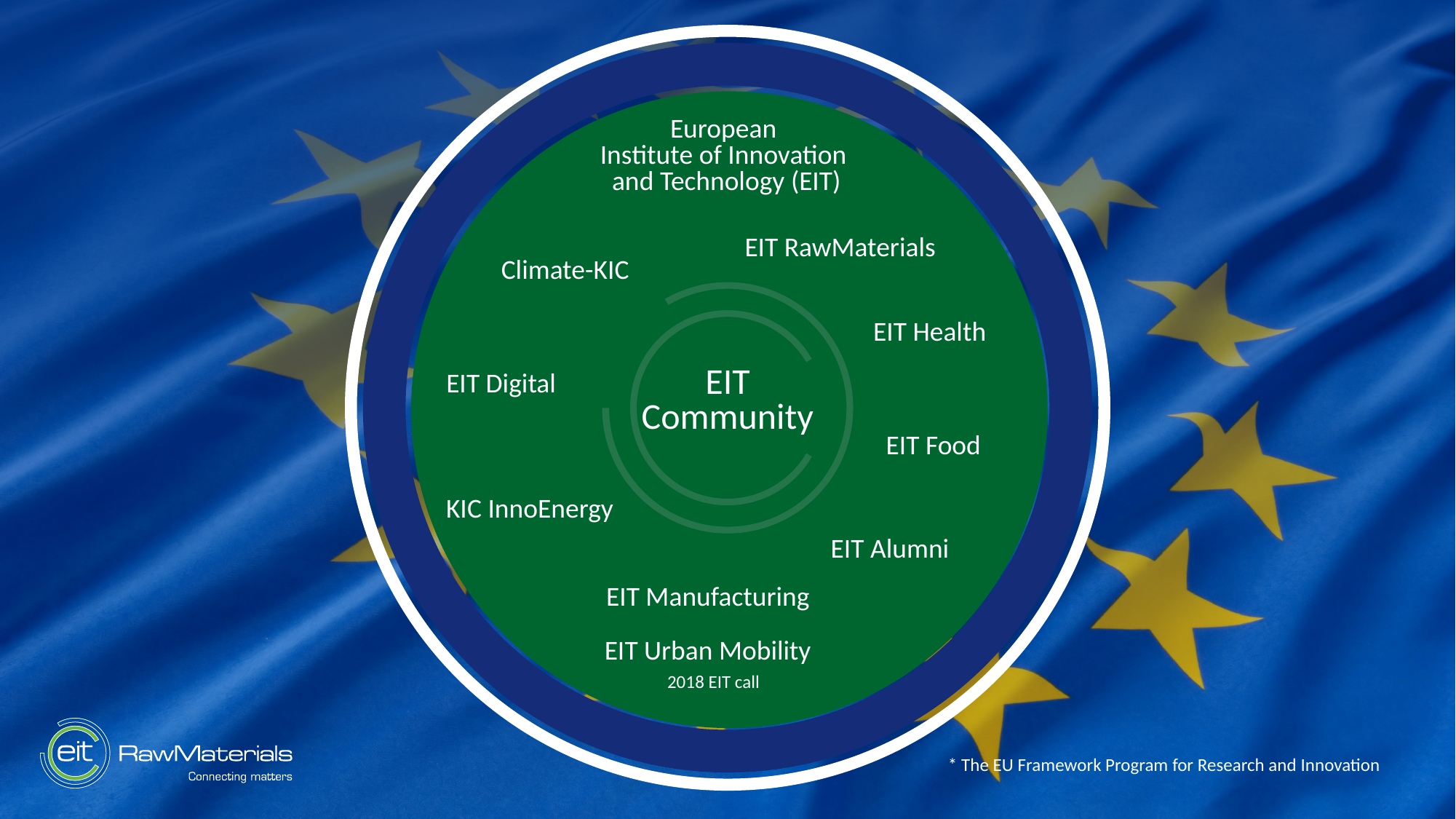

HORIZON 2020*
European Union

European
Institute of Innovation
and Technology (EIT)

EIT RawMaterials
Climate-KIC

EIT Health
EIT
Community
EIT Digital
EIT Food
KIC InnoEnergy
EIT Alumni
EIT Manufacturing
EIT Urban Mobility
2018 EIT call
* The EU Framework Program for Research and Innovation